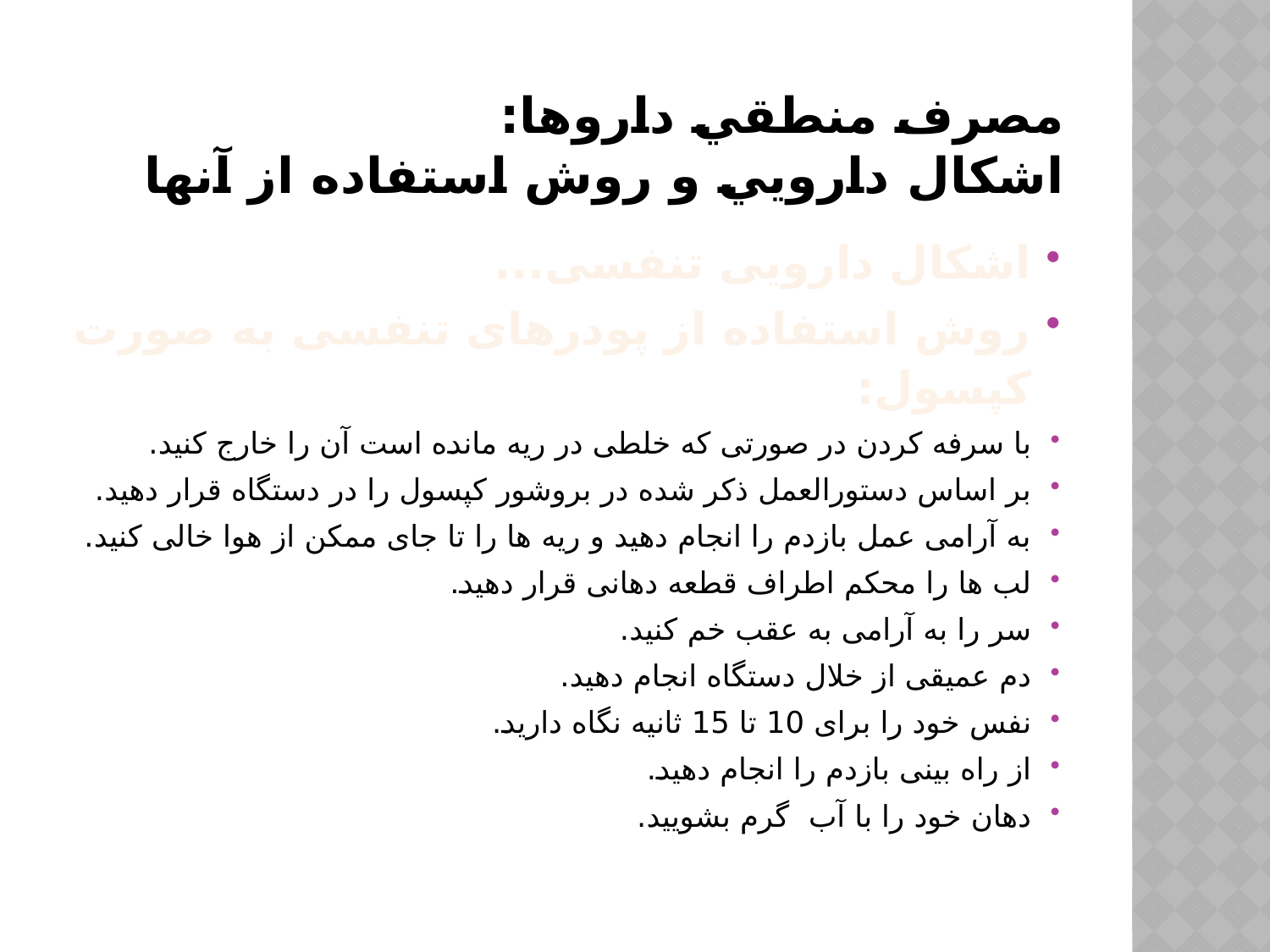

# مصرف منطقي داروها: اشكال دارويي و روش استفاده از آنها
اشکال دارویی تنفسی...
روش استفاده از پودرهای تنفسی به صورت کپسول:
با سرفه کردن در صورتی که خلطی در ریه مانده است آن را خارج کنید.
بر اساس دستورالعمل ذکر شده در بروشور کپسول را در دستگاه قرار دهید.
به آرامی عمل بازدم را انجام دهید و ریه ها را تا جای ممکن از هوا خالی کنید.
لب ها را محکم اطراف قطعه دهانی قرار دهید.
سر را به آرامی به عقب خم کنید.
دم عمیقی از خلال دستگاه انجام دهید.
نفس خود را برای 10 تا 15 ثانیه نگاه دارید.
از راه بینی بازدم را انجام دهید.
دهان خود را با آب  گرم بشویید.